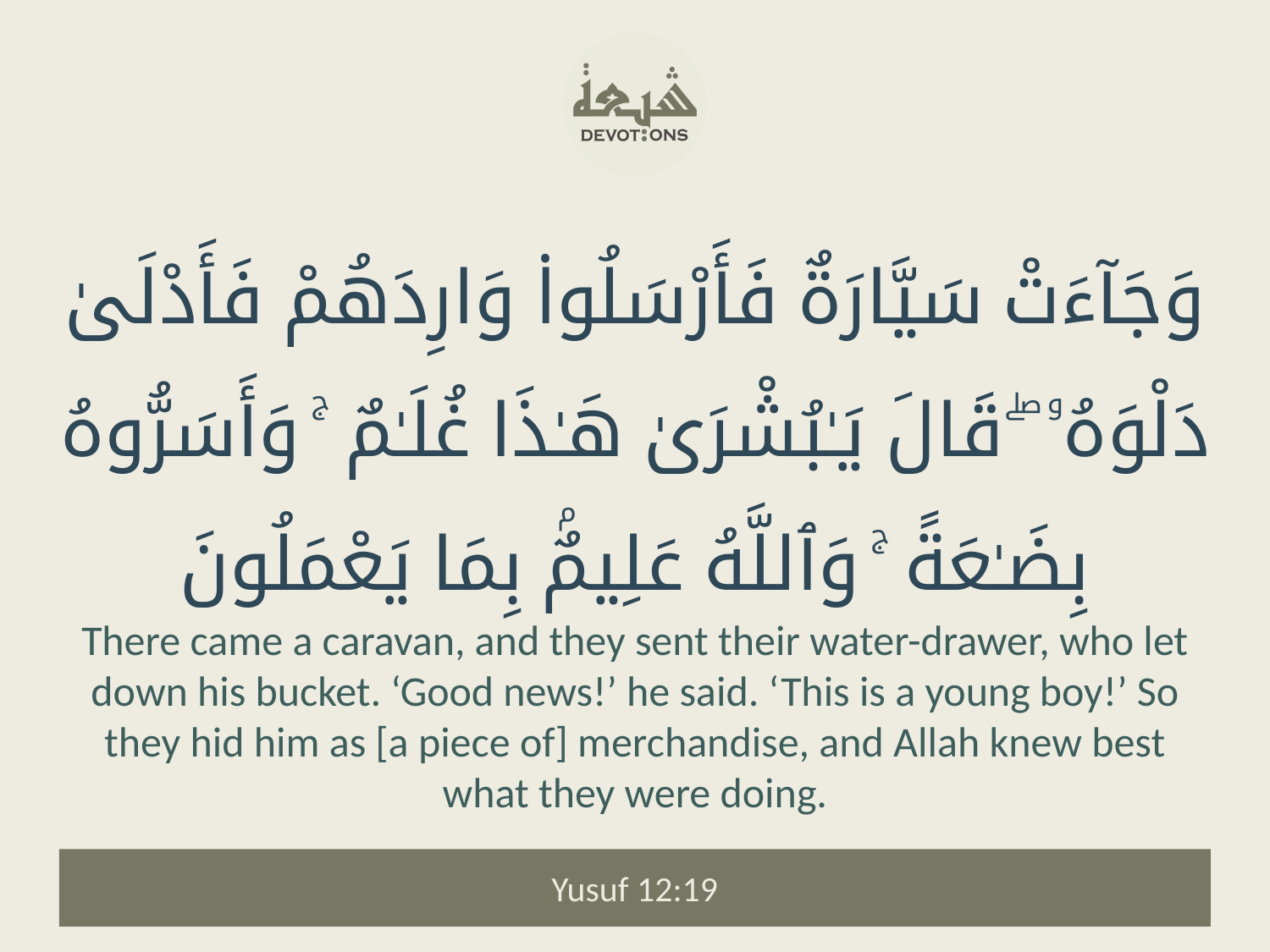

وَجَآءَتْ سَيَّارَةٌ فَأَرْسَلُوا۟ وَارِدَهُمْ فَأَدْلَىٰ دَلْوَهُۥ ۖ قَالَ يَـٰبُشْرَىٰ هَـٰذَا غُلَـٰمٌ ۚ وَأَسَرُّوهُ بِضَـٰعَةً ۚ وَٱللَّهُ عَلِيمٌۢ بِمَا يَعْمَلُونَ
There came a caravan, and they sent their water-drawer, who let down his bucket. ‘Good news!’ he said. ‘This is a young boy!’ So they hid him as [a piece of] merchandise, and Allah knew best what they were doing.
Yusuf 12:19